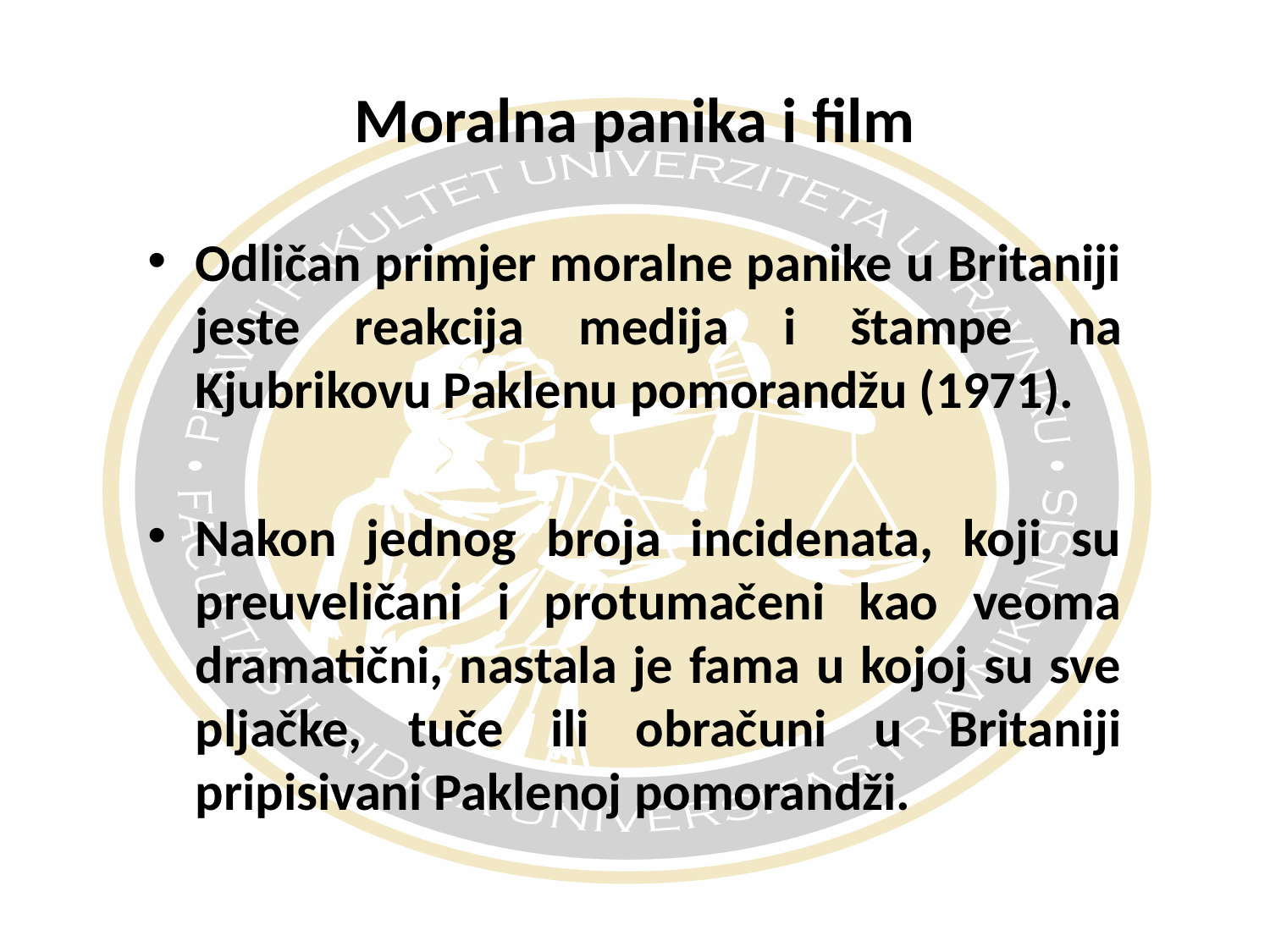

# Moralna panika i film
Odličan primjer moralne panike u Britaniji jeste reakcija medija i štampe na Kjubrikovu Paklenu pomorandžu (1971).

Nakon jednog broja incidenata, koji su preuveličani i protumačeni kao veoma dramatični, nastala je fama u kojoj su sve pljačke, tuče ili obračuni u Britaniji pripisivani Paklenoj pomorandži.